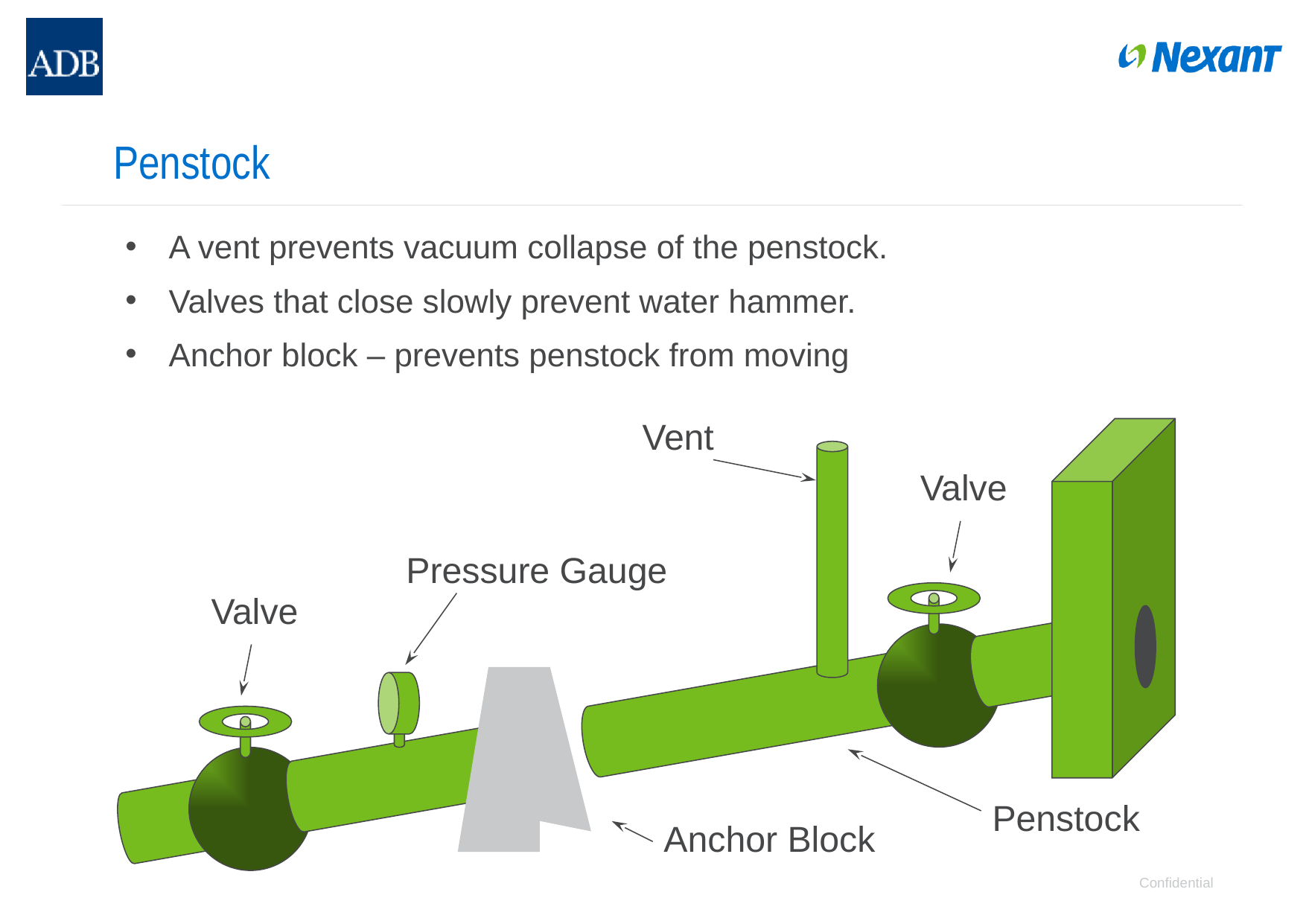

Penstock
A vent prevents vacuum collapse of the penstock.
Valves that close slowly prevent water hammer.
Anchor block – prevents penstock from moving
Vent

Valve

Pressure Gauge

Valve

Penstock
Anchor Block